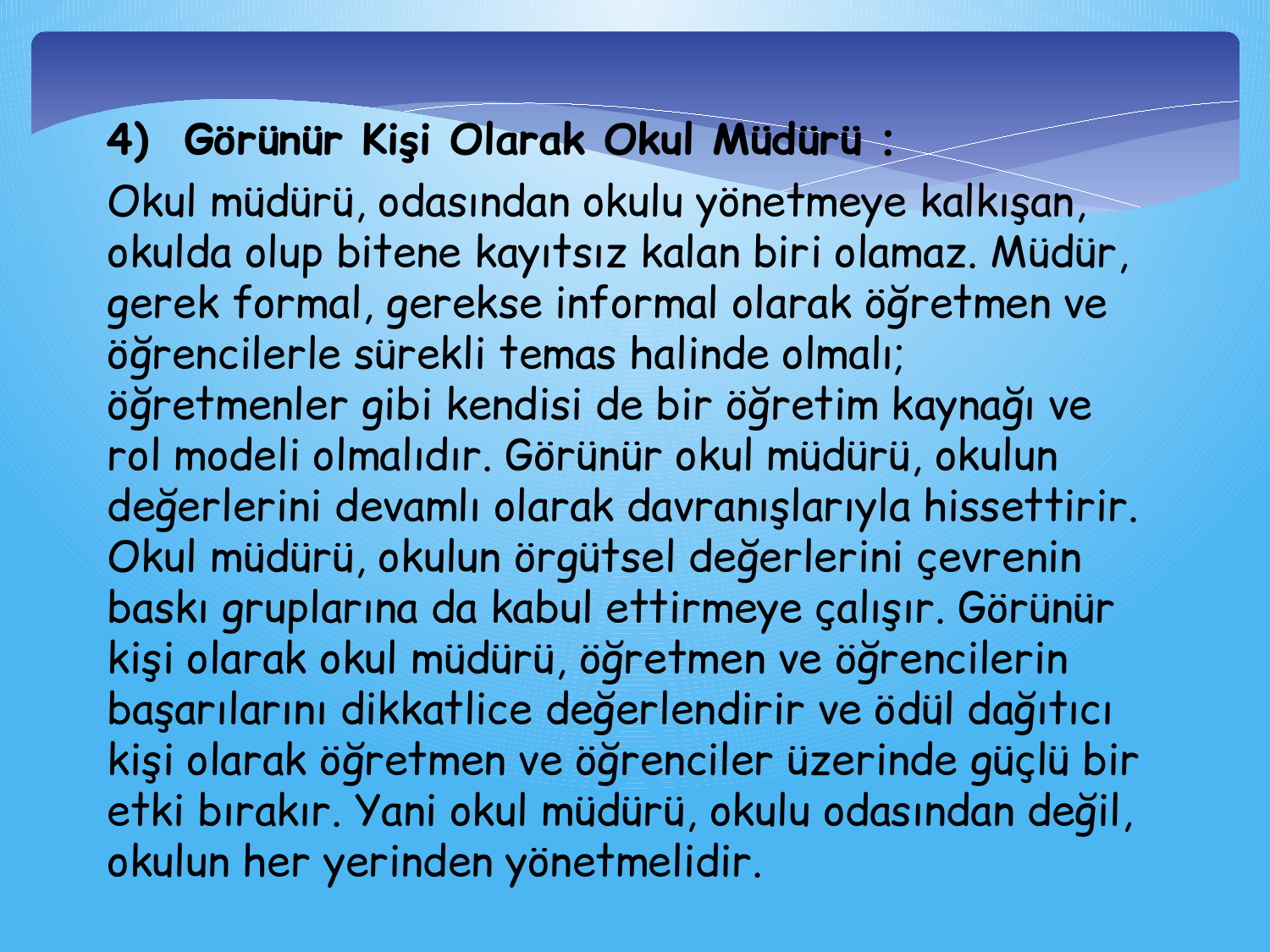

4)  Görünür Kişi Olarak Okul Müdürü :
Okul müdürü, odasından okulu yönetmeye kalkışan, okulda olup bitene kayıtsız kalan biri olamaz. Müdür, gerek formal, gerekse informal olarak öğretmen ve öğrencilerle sürekli temas halinde olmalı; öğretmenler gibi kendisi de bir öğretim kaynağı ve rol modeli olmalıdır. Görünür okul müdürü, okulun değerlerini devamlı olarak davranışlarıyla hissettirir. Okul müdürü, okulun örgütsel değerlerini çevrenin baskı gruplarına da kabul ettirmeye çalışır. Görünür kişi olarak okul müdürü, öğretmen ve öğrencilerin başarılarını dikkatlice değerlendirir ve ödül dağıtıcı kişi olarak öğretmen ve öğrenciler üzerinde güçlü bir etki bırakır. Yani okul müdürü, okulu odasından değil, okulun her yerinden yönetmelidir.